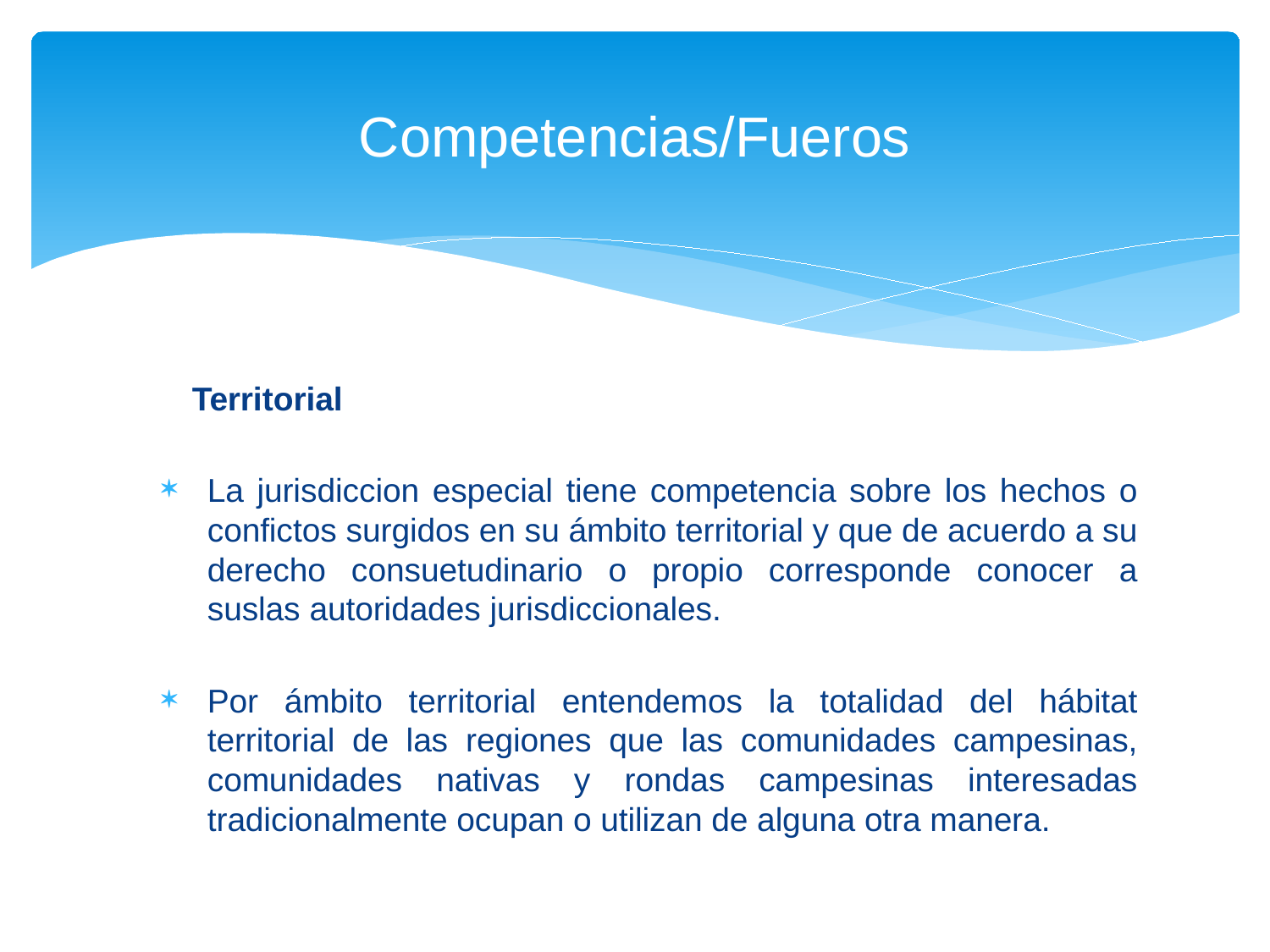

# Competencias/Fueros
Territorial

La jurisdiccion especial tiene competencia sobre los hechos o confictos surgidos en su ámbito territorial y que de acuerdo a su derecho consuetudinario o propio corresponde conocer a suslas autoridades jurisdiccionales.

Por ámbito territorial entendemos la totalidad del hábitat territorial de las regiones que las comunidades campesinas, comunidades nativas y rondas campesinas interesadas tradicionalmente ocupan o utilizan de alguna otra manera.